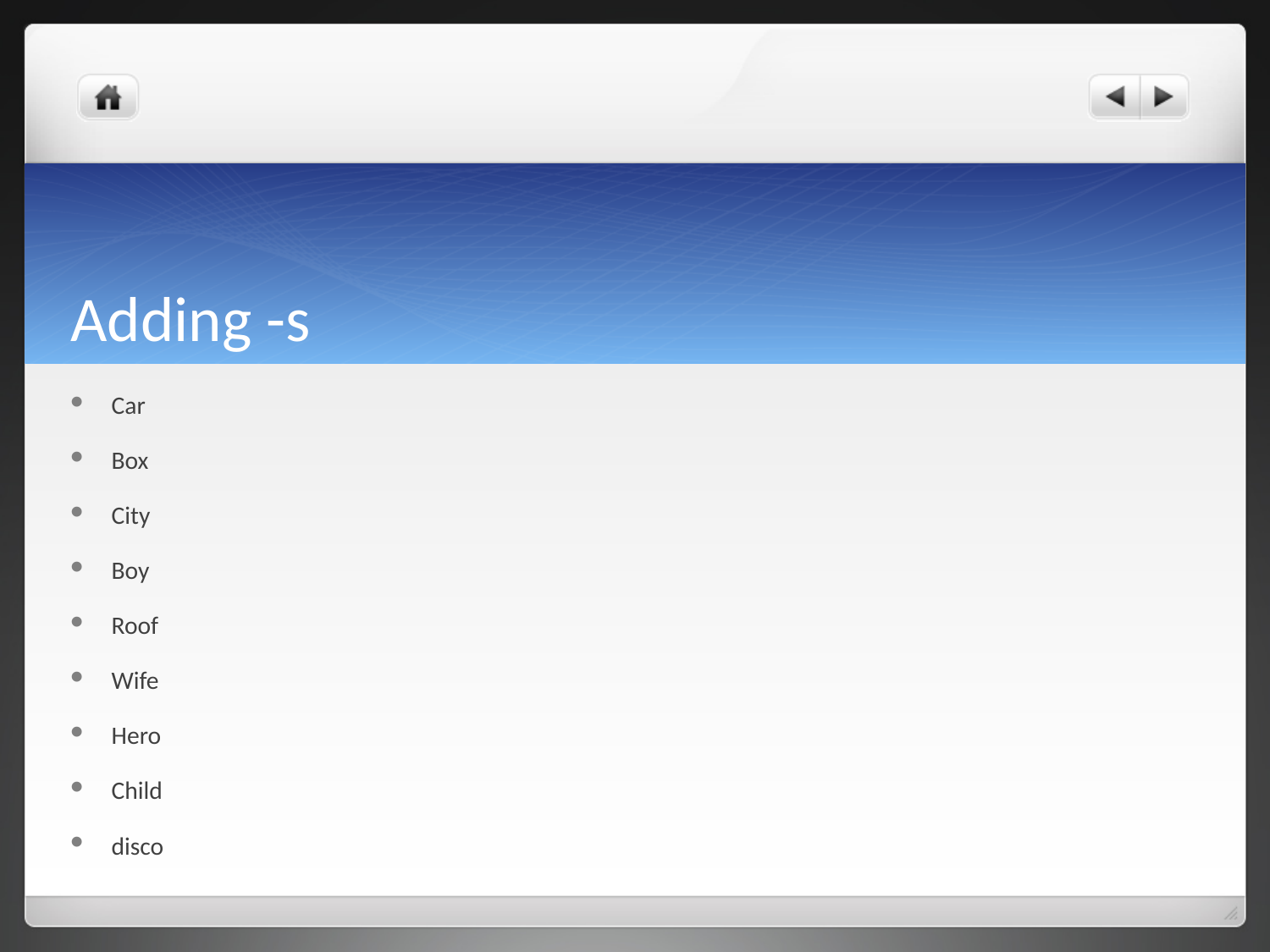

# Adding -s
Car
Box
City
Boy
Roof
Wife
Hero
Child
disco